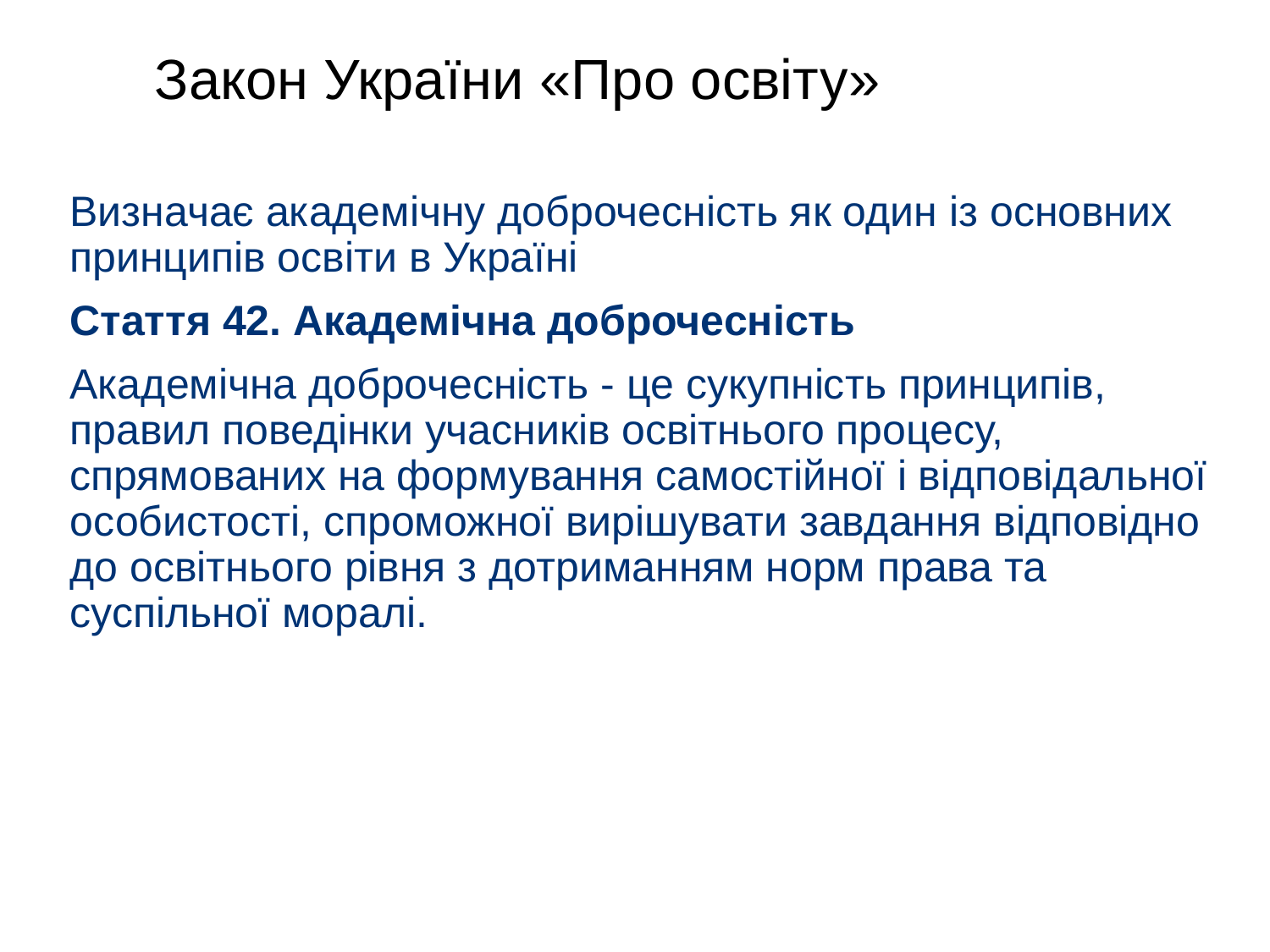

# Закон України «Про освіту»
Визначає академічну доброчесність як один із основних принципів освіти в Україні
Стаття 42. Академічна доброчесність
Академічна доброчесність - це сукупність принципів, правил поведінки учасників освітнього процесу, спрямованих на формування самостійної і відповідальної особистості, спроможної вирішувати завдання відповідно до освітнього рівня з дотриманням норм права та суспільної моралі.